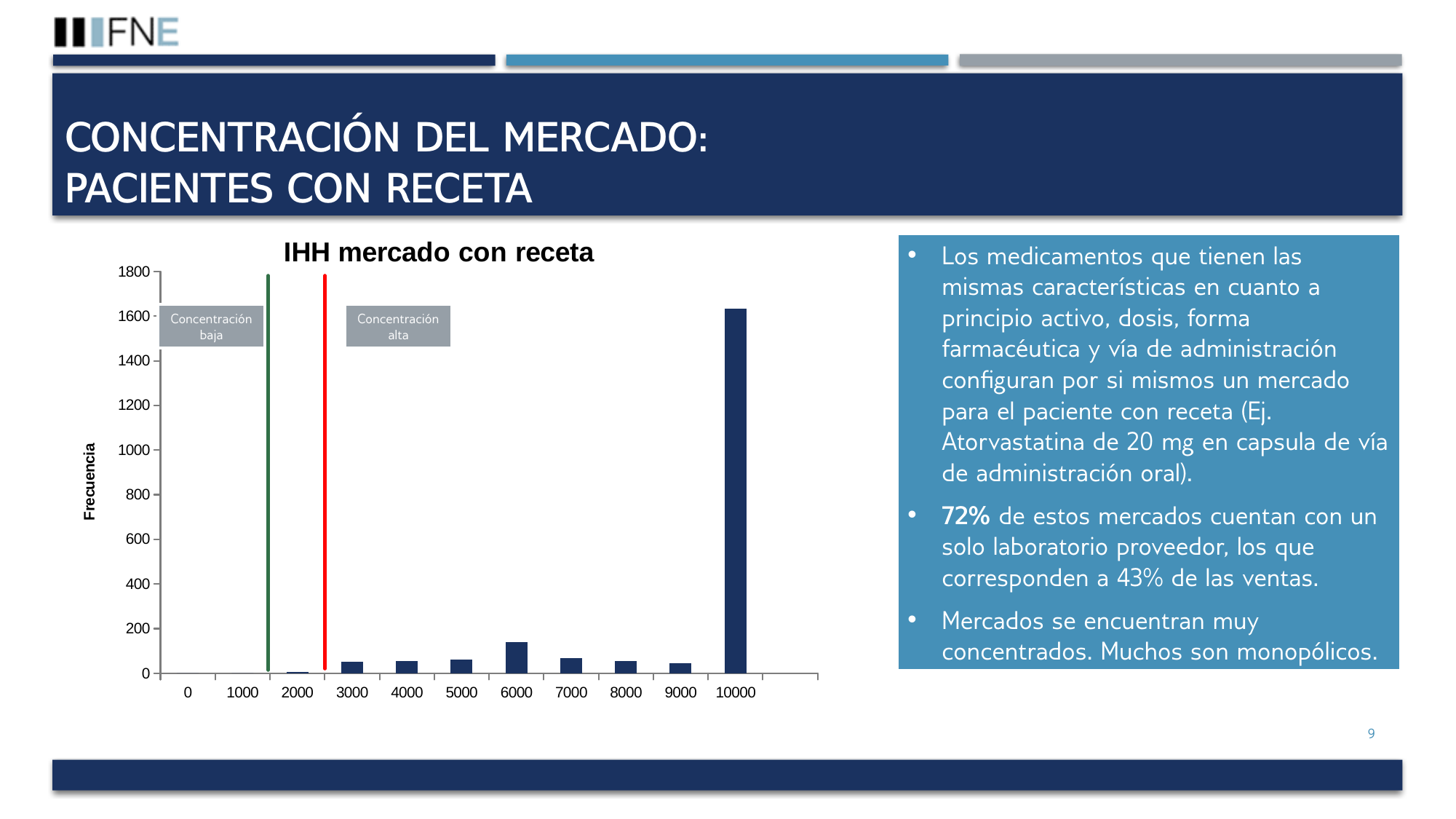

CONCENTRACIÓN DEL MERCADO:
PACIENTES CON RECETA

### Chart: IHH mercado con receta

| Category |  |
|---|---|
| 0 | 0.0 |
| 1000 | 0.0 |
| 2000 | 6.0 |
| 3000 | 51.0 |
| 4000 | 56.0 |
| 5000 | 61.0 |
| 6000 | 140.0 |
| 7000 | 68.0 |
| 8000 | 56.0 |
| 9000 | 44.0 |
| 10000 | 1634.0 |
|  | None |
Los medicamentos que tienen las mismas características en cuanto a principio activo, dosis, forma farmacéutica y vía de administración configuran por si mismos un mercado para el paciente con receta (Ej. Atorvastatina de 20 mg en capsula de vía de administración oral).
72% de estos mercados cuentan con un solo laboratorio proveedor, los que corresponden a 43% de las ventas.
Mercados se encuentran muy concentrados. Muchos son monopólicos.
Concentración baja
Concentración alta
9